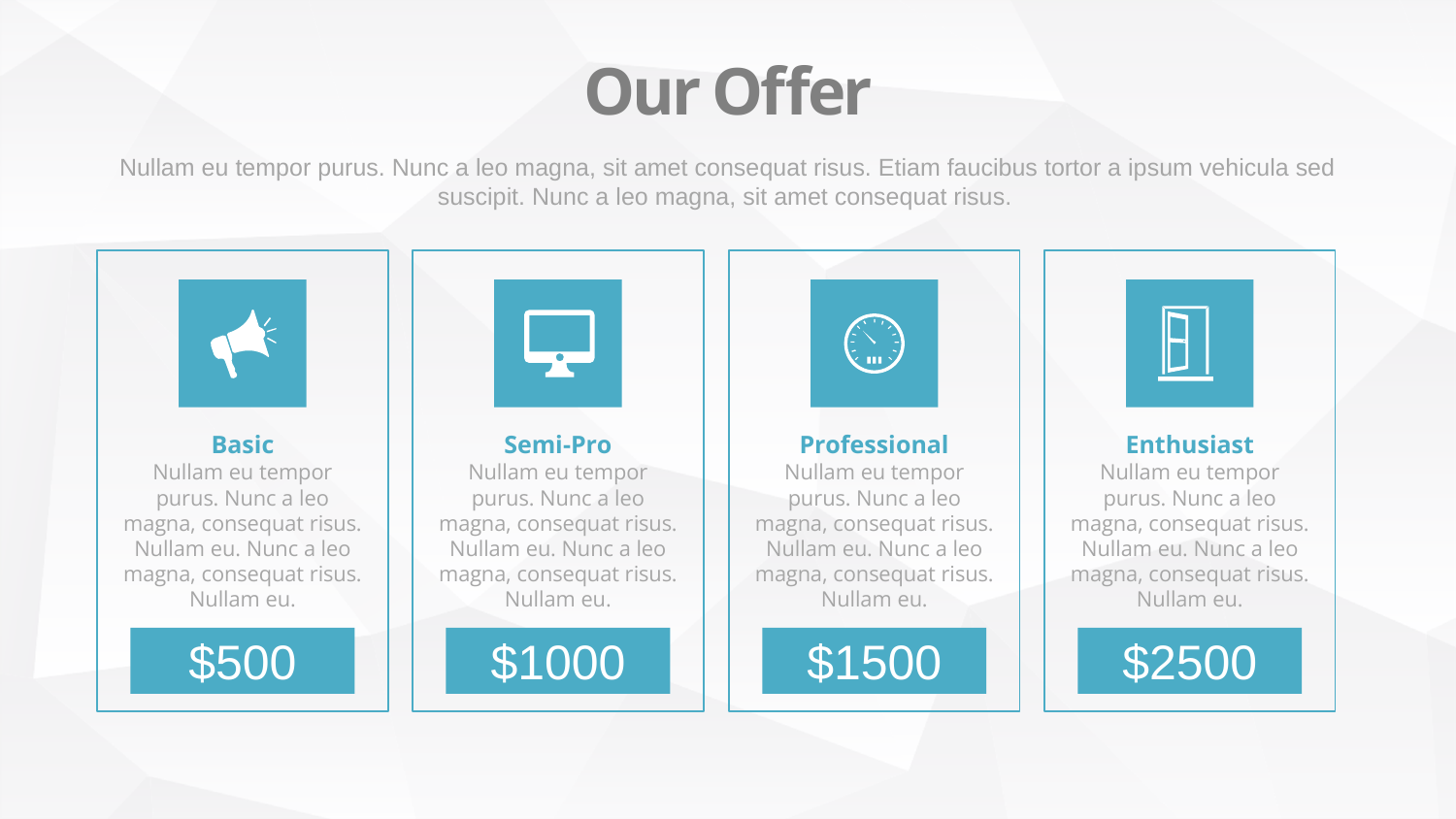

Our Offer
Nullam eu tempor purus. Nunc a leo magna, sit amet consequat risus. Etiam faucibus tortor a ipsum vehicula sed suscipit. Nunc a leo magna, sit amet consequat risus.

Basic
Nullam eu tempor purus. Nunc a leo magna, consequat risus. Nullam eu. Nunc a leo magna, consequat risus. Nullam eu.
Semi-Pro
Nullam eu tempor purus. Nunc a leo magna, consequat risus. Nullam eu. Nunc a leo magna, consequat risus. Nullam eu.
Professional
Nullam eu tempor purus. Nunc a leo magna, consequat risus. Nullam eu. Nunc a leo magna, consequat risus. Nullam eu.
Enthusiast
Nullam eu tempor purus. Nunc a leo magna, consequat risus. Nullam eu. Nunc a leo magna, consequat risus. Nullam eu.

$500

$1000

$1500

$2500